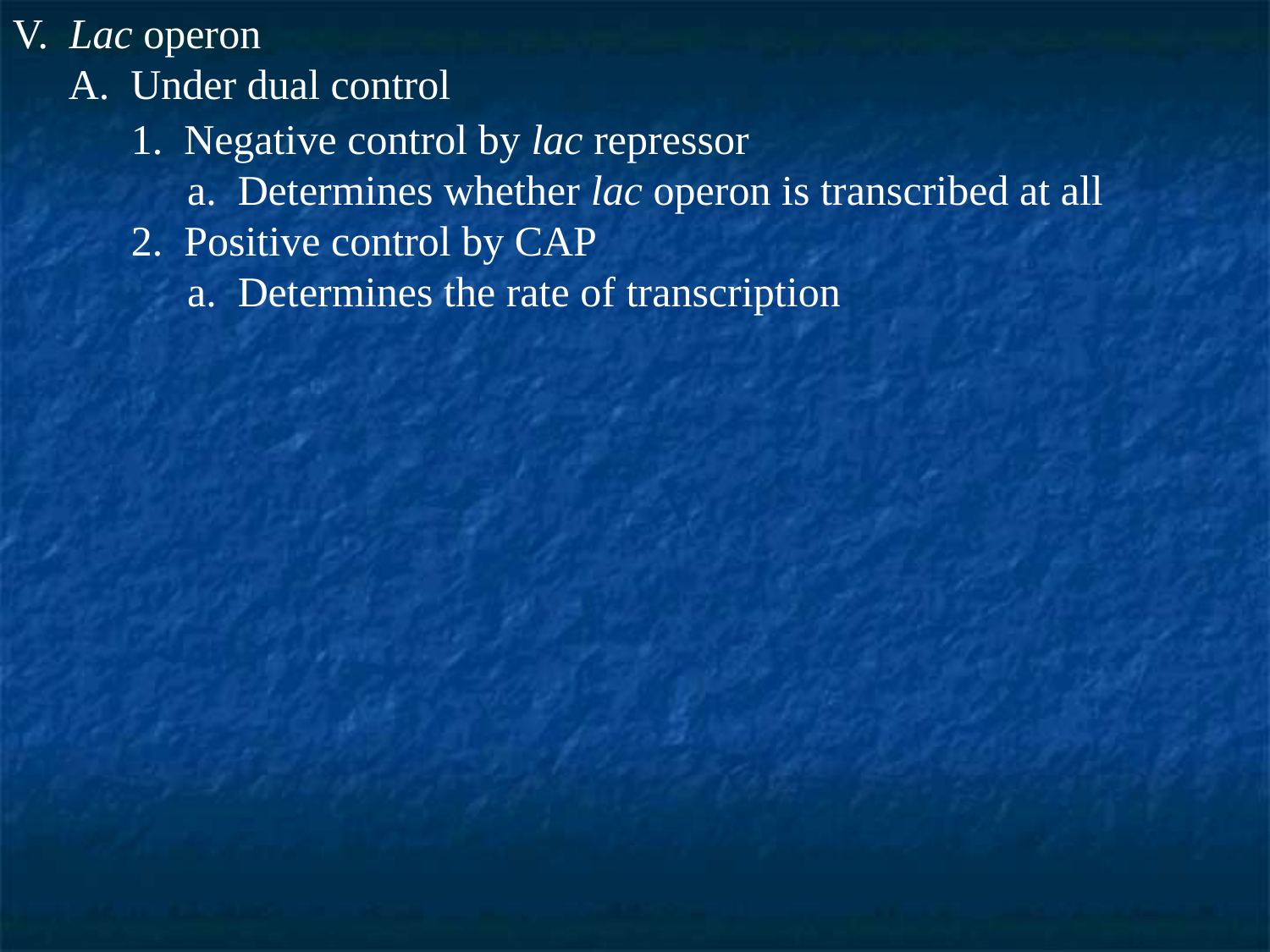

V.  Lac operon
	A.  Under dual control
	1.  Negative control by lac repressor
		a.  Determines whether lac operon is transcribed at all
	2.  Positive control by CAP
		a.  Determines the rate of transcription